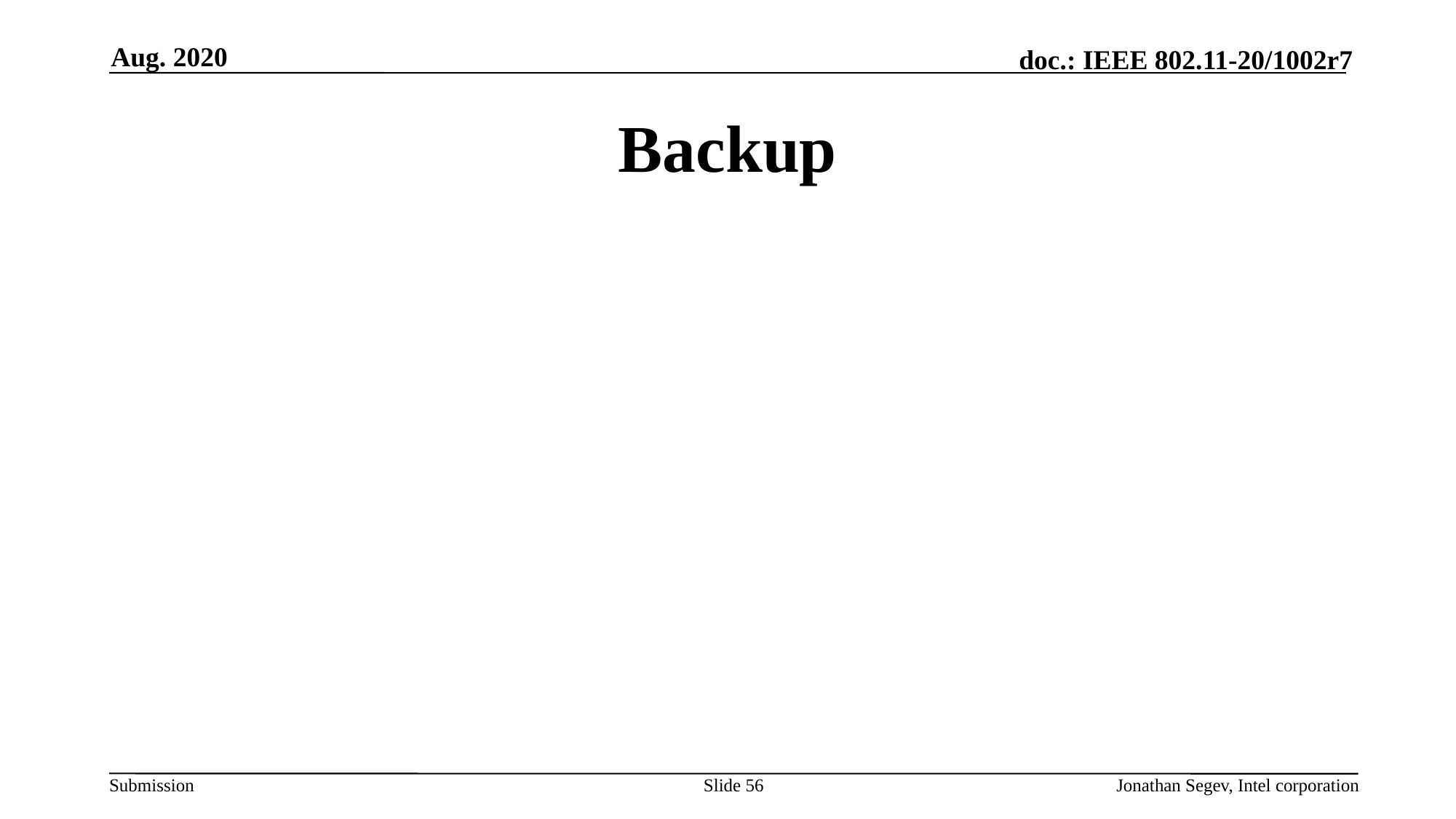

Aug. 2020
# Backup

Slide 56
Jonathan Segev, Intel corporation